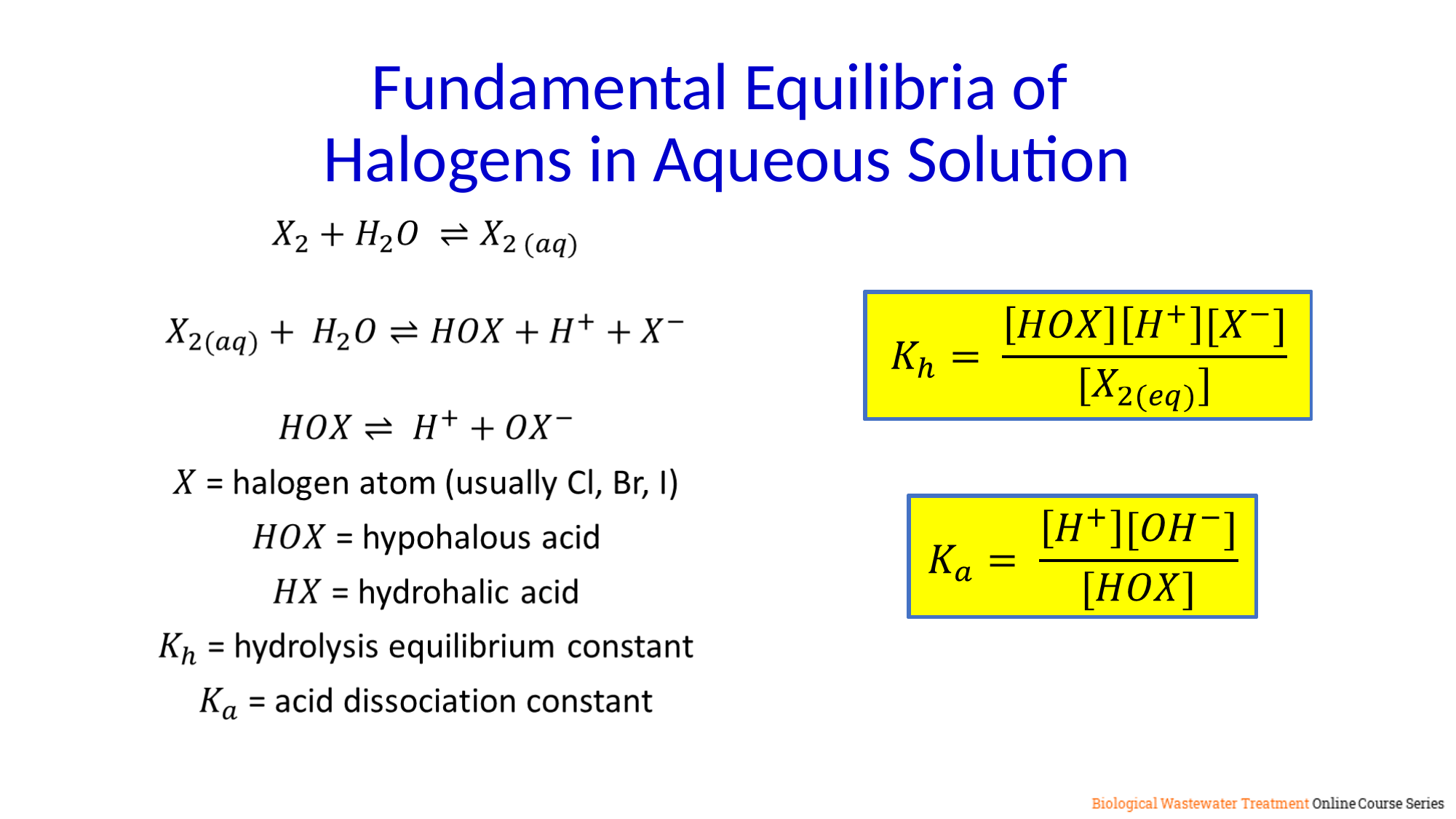

Fundamental Equilibria of
Halogens in Aqueous Solution